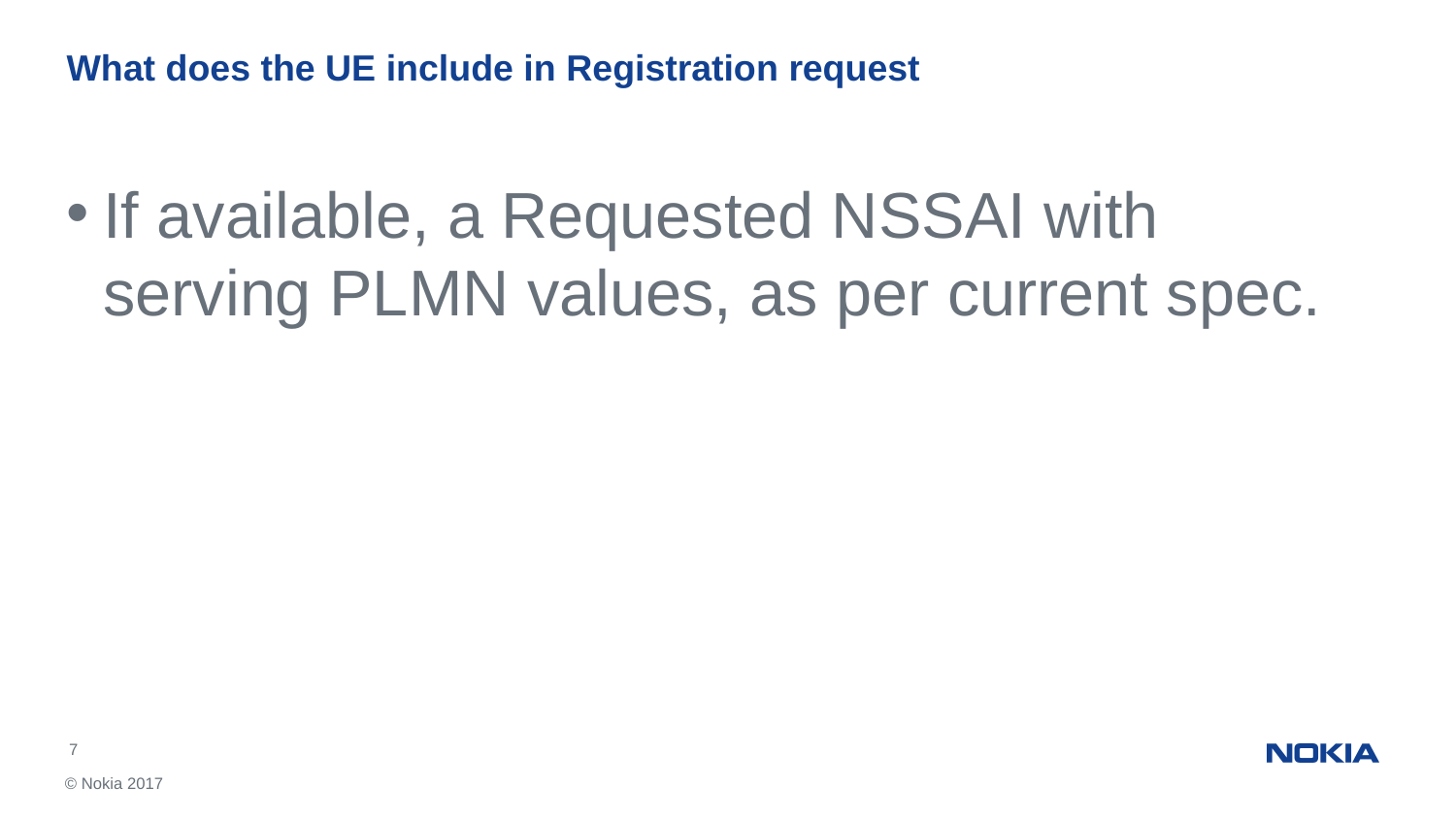

# What does the UE include in Registration request
If available, a Requested NSSAI with serving PLMN values, as per current spec.